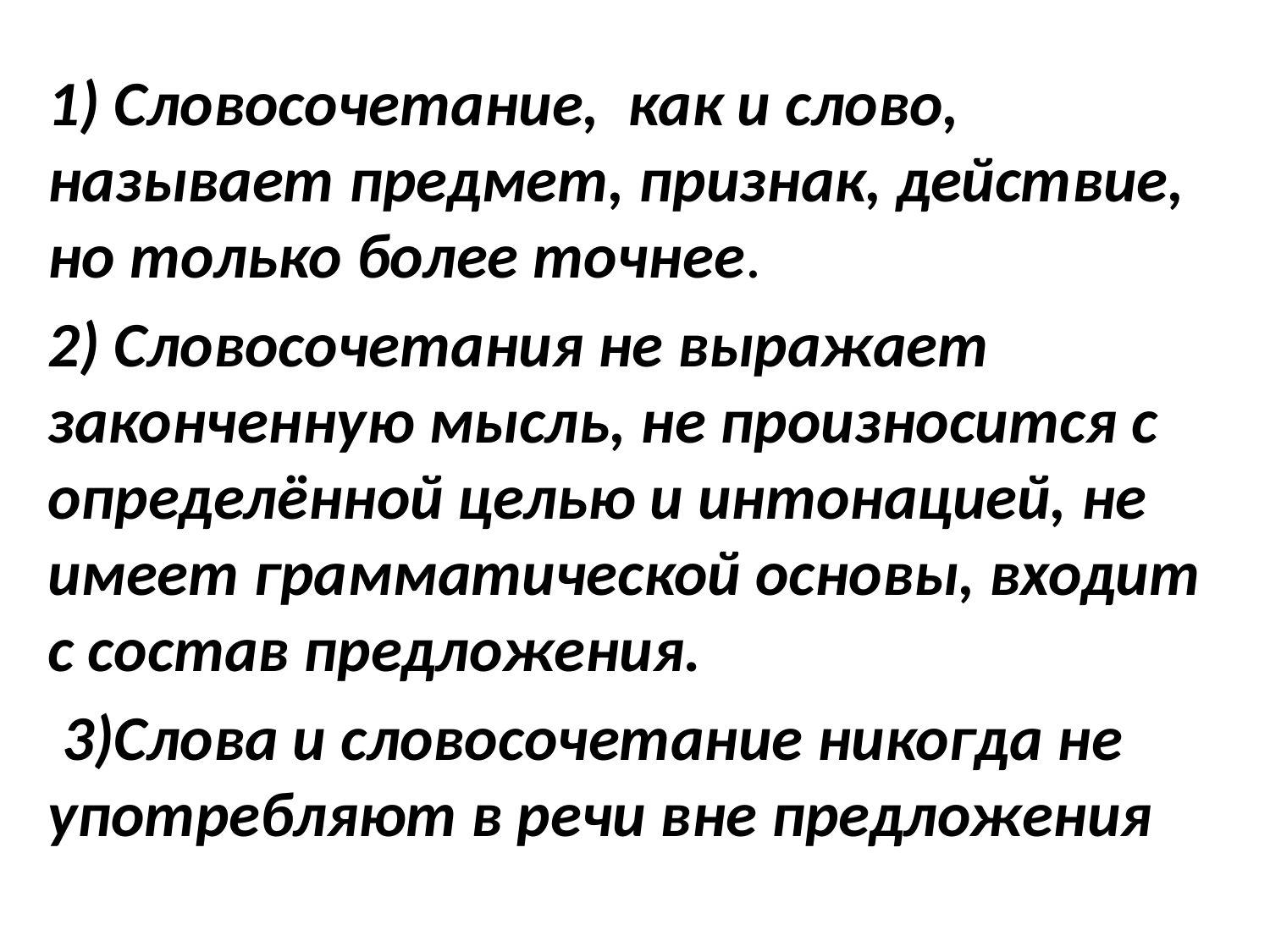

1) Словосочетание,  как и слово, называет предмет, признак, действие, но только более точнее.
2) Словосочетания не выражает законченную мысль, не произносится с определённой целью и интонацией, не имеет грамматической основы, входит с состав предложения.
 3)Слова и словосочетание никогда не употребляют в речи вне предложения